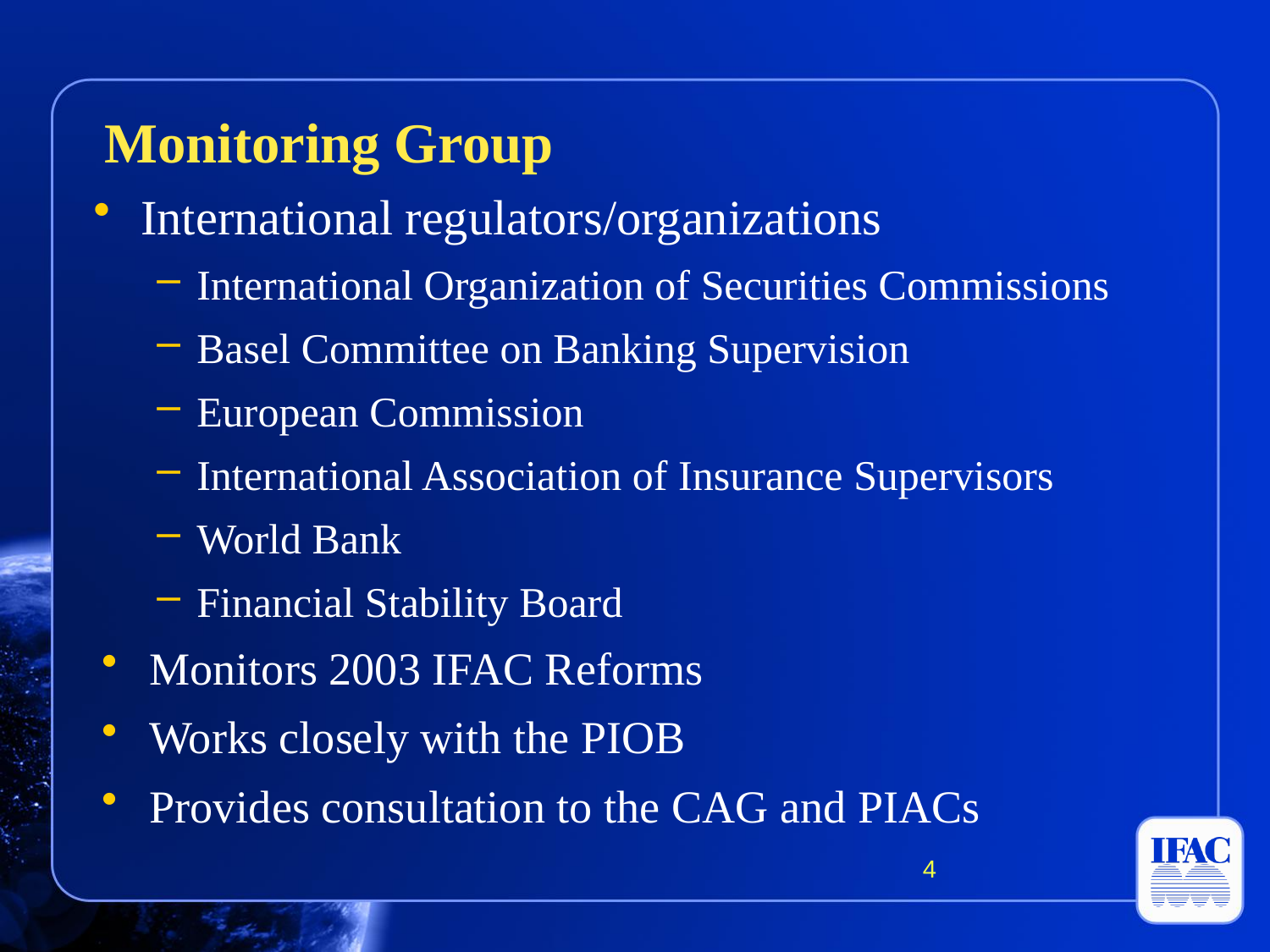

#
Monitoring Group
International regulators/organizations
International Organization of Securities Commissions
Basel Committee on Banking Supervision
European Commission
International Association of Insurance Supervisors
World Bank
Financial Stability Board
Monitors 2003 IFAC Reforms
Works closely with the PIOB
Provides consultation to the CAG and PIACs
4